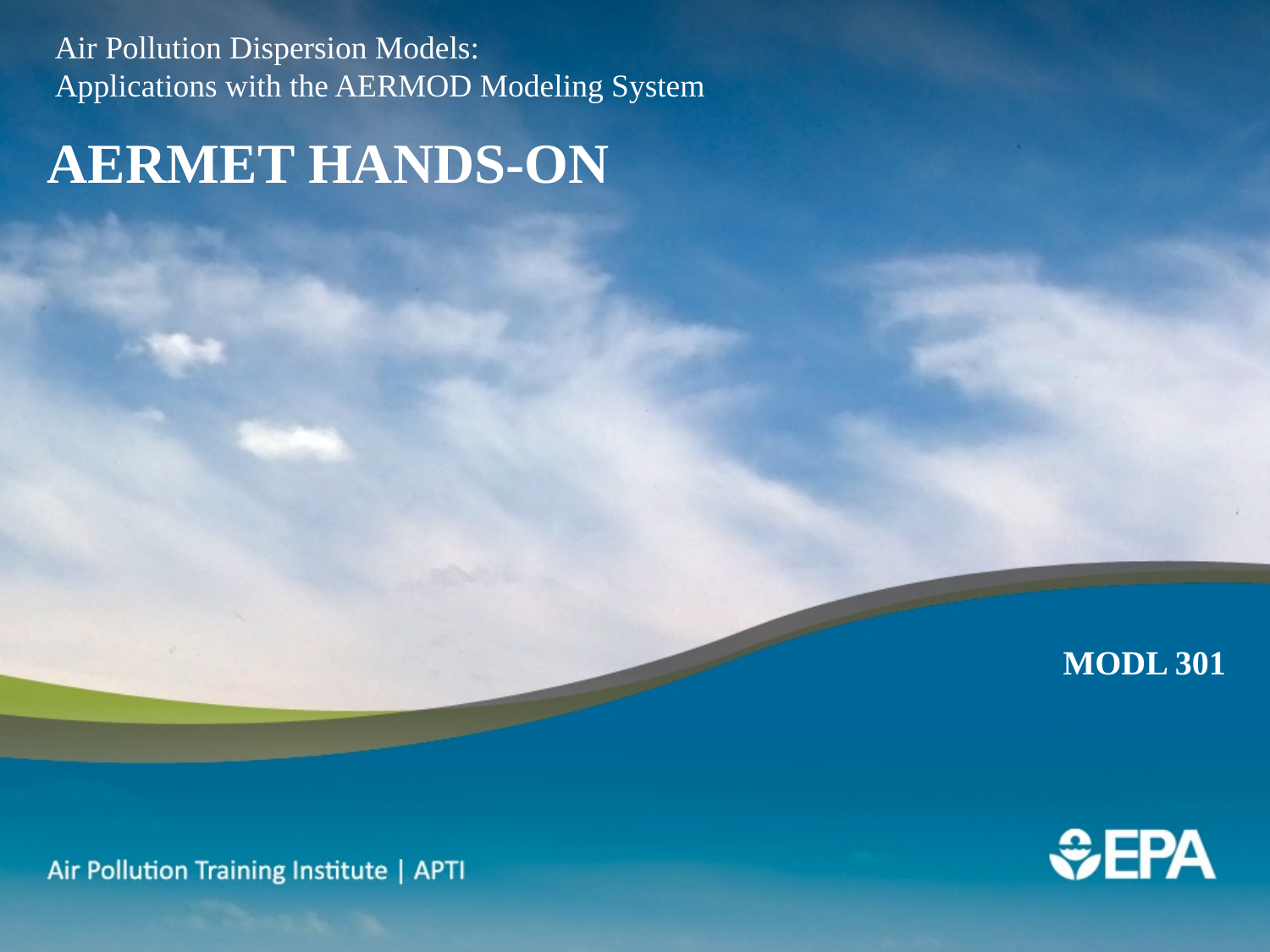

Air Pollution Dispersion Models:
Applications with the AERMOD Modeling System
AERMET Hands-on
MODL 301